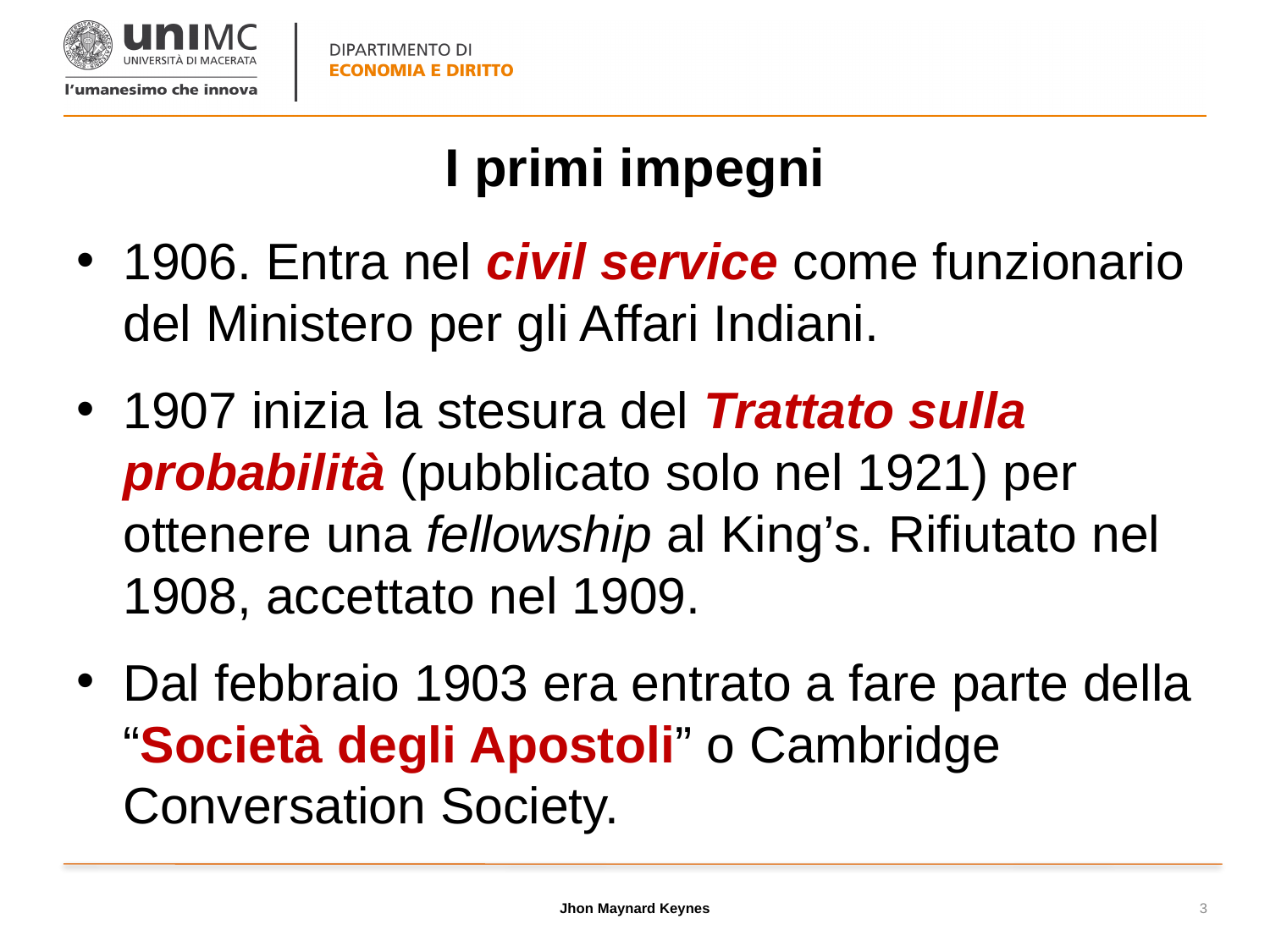

# I primi impegni
1906. Entra nel civil service come funzionario del Ministero per gli Affari Indiani.
1907 inizia la stesura del Trattato sulla probabilità (pubblicato solo nel 1921) per ottenere una fellowship al King’s. Rifiutato nel 1908, accettato nel 1909.
Dal febbraio 1903 era entrato a fare parte della “Società degli Apostoli” o Cambridge Conversation Society.

Jhon Maynard Keynes
3